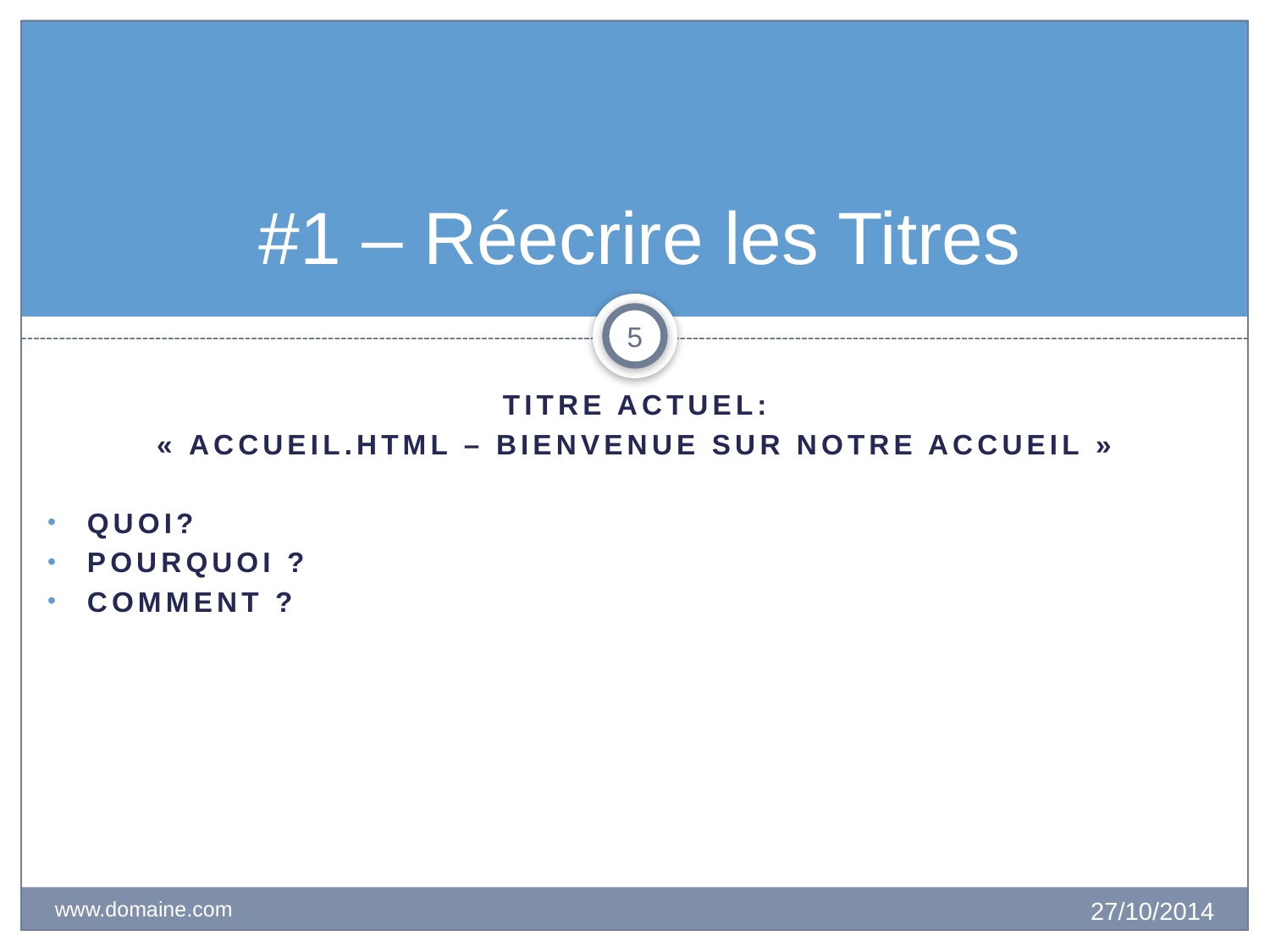

# #1 – Réecrire les Titres
5
Titre actuel:
« accueil.html – Bienvenue sur notre accueil »

Quoi?
Pourquoi ?
Comment ?
27/10/2014
www.domaine.com